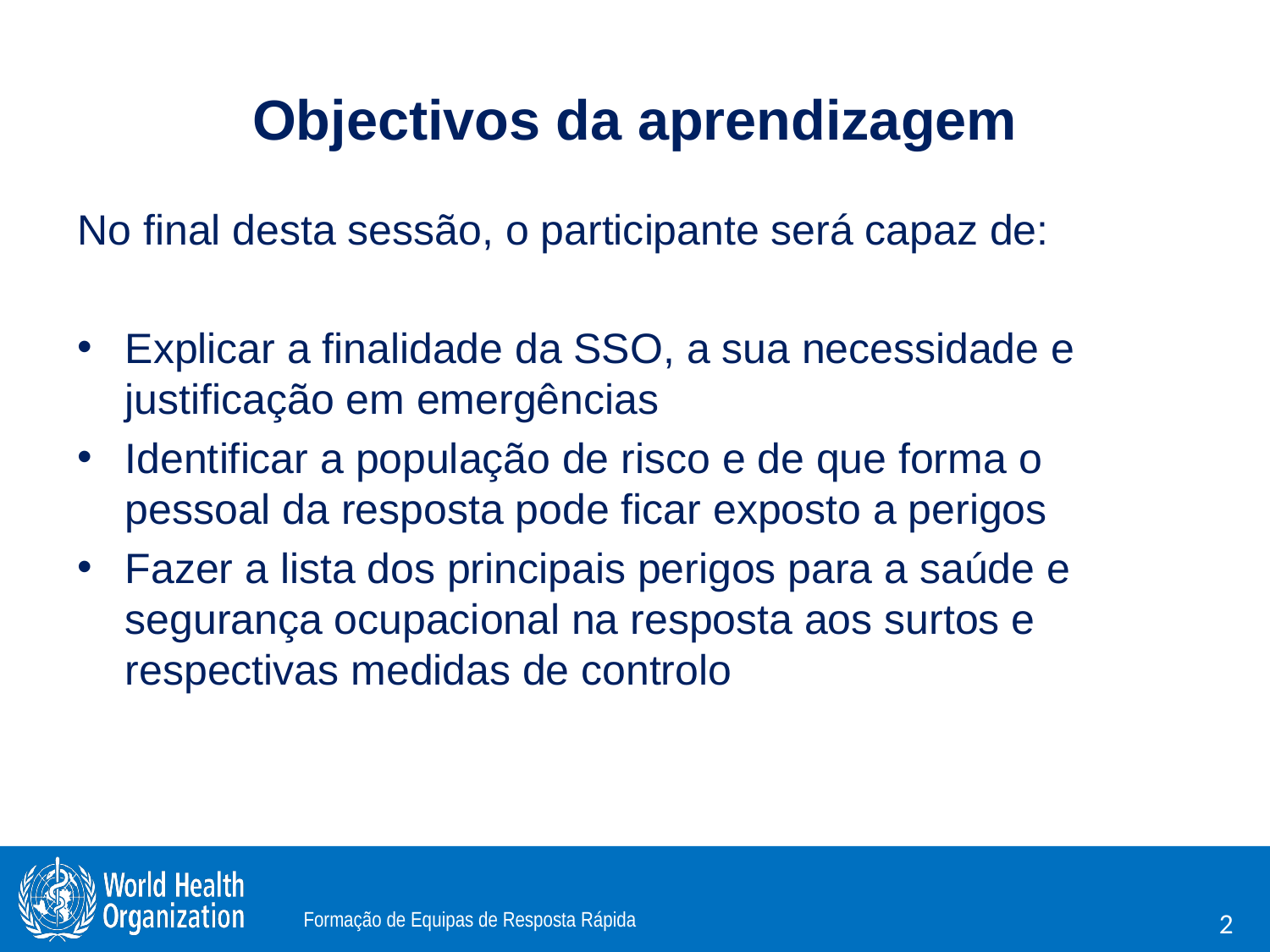

# Objectivos da aprendizagem
No final desta sessão, o participante será capaz de:

Explicar a finalidade da SSO, a sua necessidade e justificação em emergências
Identificar a população de risco e de que forma o pessoal da resposta pode ficar exposto a perigos
Fazer a lista dos principais perigos para a saúde e segurança ocupacional na resposta aos surtos e respectivas medidas de controlo